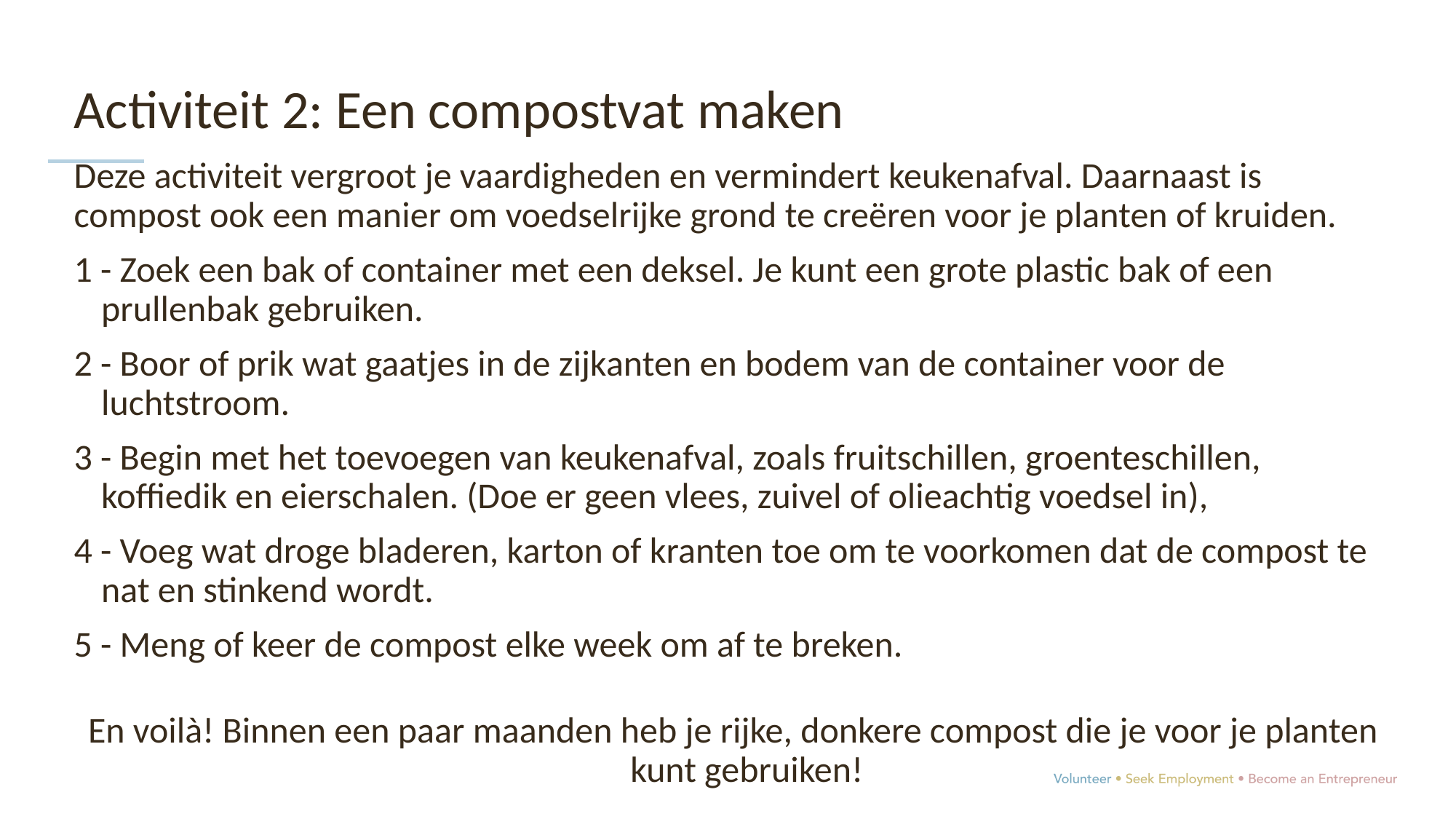

Activiteit 2: Een compostvat maken

Deze activiteit vergroot je vaardigheden en vermindert keukenafval. Daarnaast is compost ook een manier om voedselrijke grond te creëren voor je planten of kruiden.
1 - Zoek een bak of container met een deksel. Je kunt een grote plastic bak of een prullenbak gebruiken.
2 - Boor of prik wat gaatjes in de zijkanten en bodem van de container voor de luchtstroom.
3 - Begin met het toevoegen van keukenafval, zoals fruitschillen, groenteschillen, koffiedik en eierschalen. (Doe er geen vlees, zuivel of olieachtig voedsel in),
4 - Voeg wat droge bladeren, karton of kranten toe om te voorkomen dat de compost te nat en stinkend wordt.
5 - Meng of keer de compost elke week om af te breken.

En voilà! Binnen een paar maanden heb je rijke, donkere compost die je voor je planten kunt gebruiken!